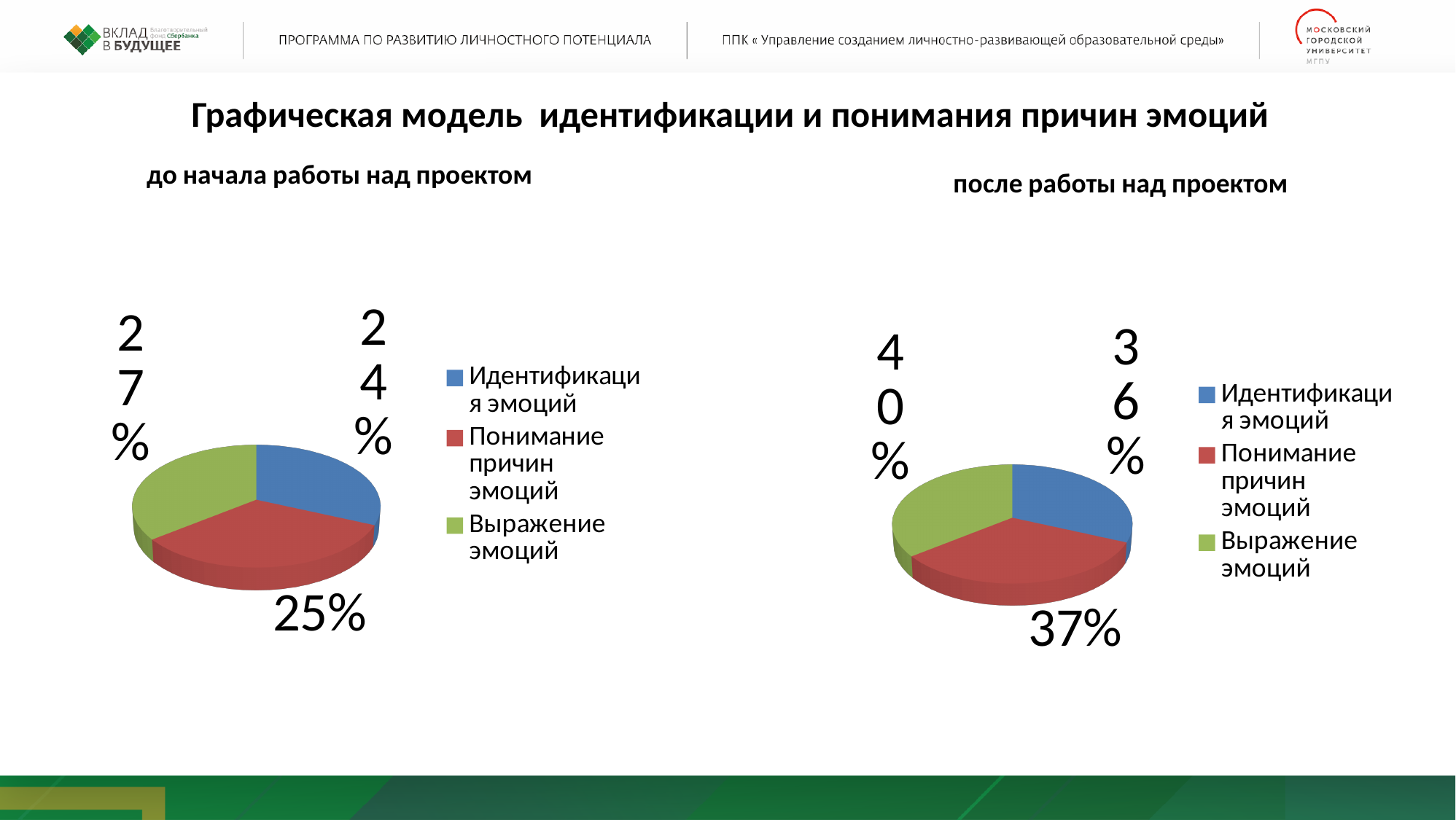

Графическая модель  идентификации и понимания причин эмоций

[unsupported chart]

[unsupported chart]